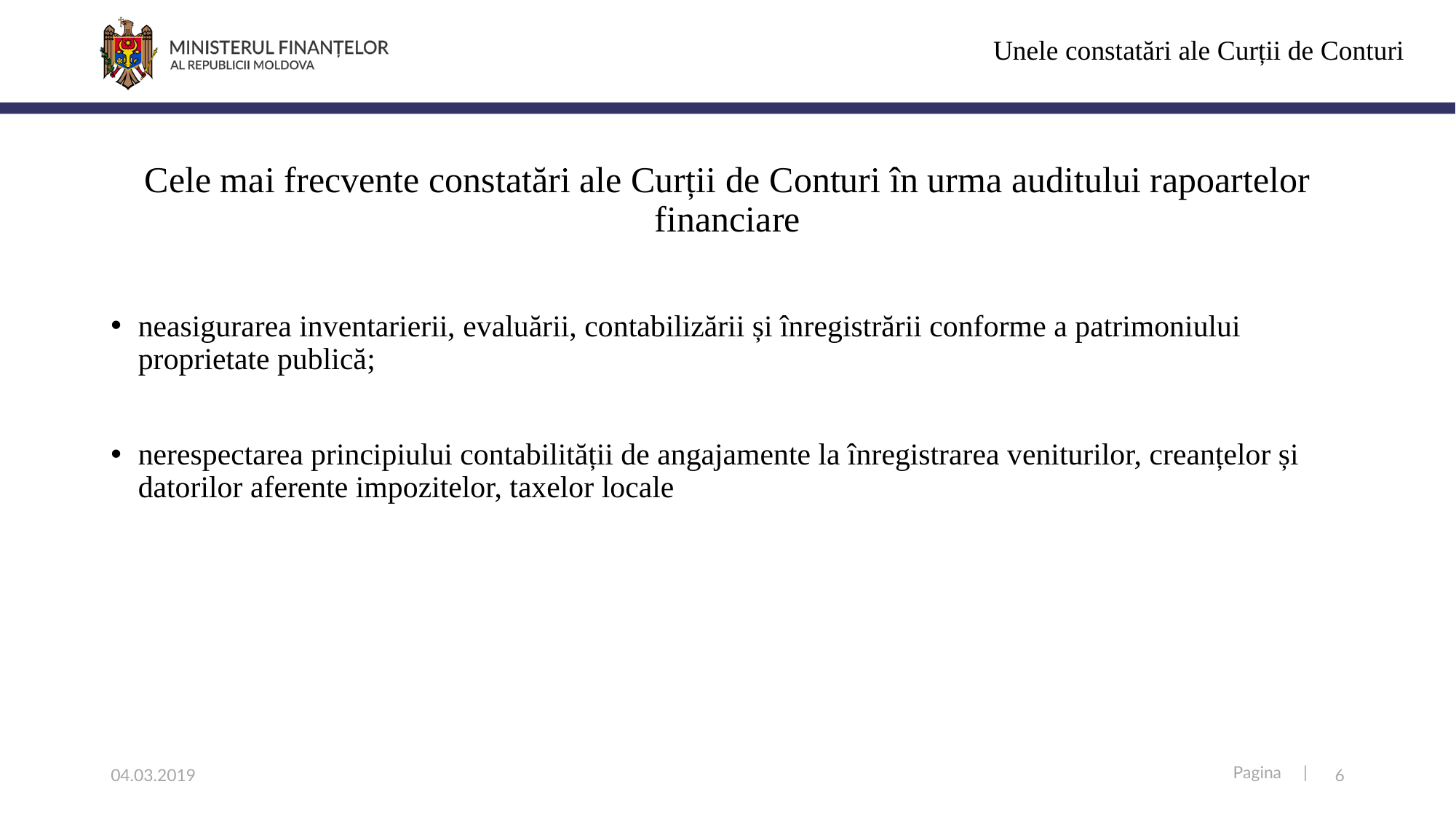

Unele constatări ale Curții de Conturi
# Cele mai frecvente constatări ale Curții de Conturi în urma auditului rapoartelor financiare
neasigurarea inventarierii, evaluării, contabilizării și înregistrării conforme a patrimoniului proprietate publică;

nerespectarea principiului contabilității de angajamente la înregistrarea veniturilor, creanțelor și datorilor aferente impozitelor, taxelor locale
04.03.2019
6